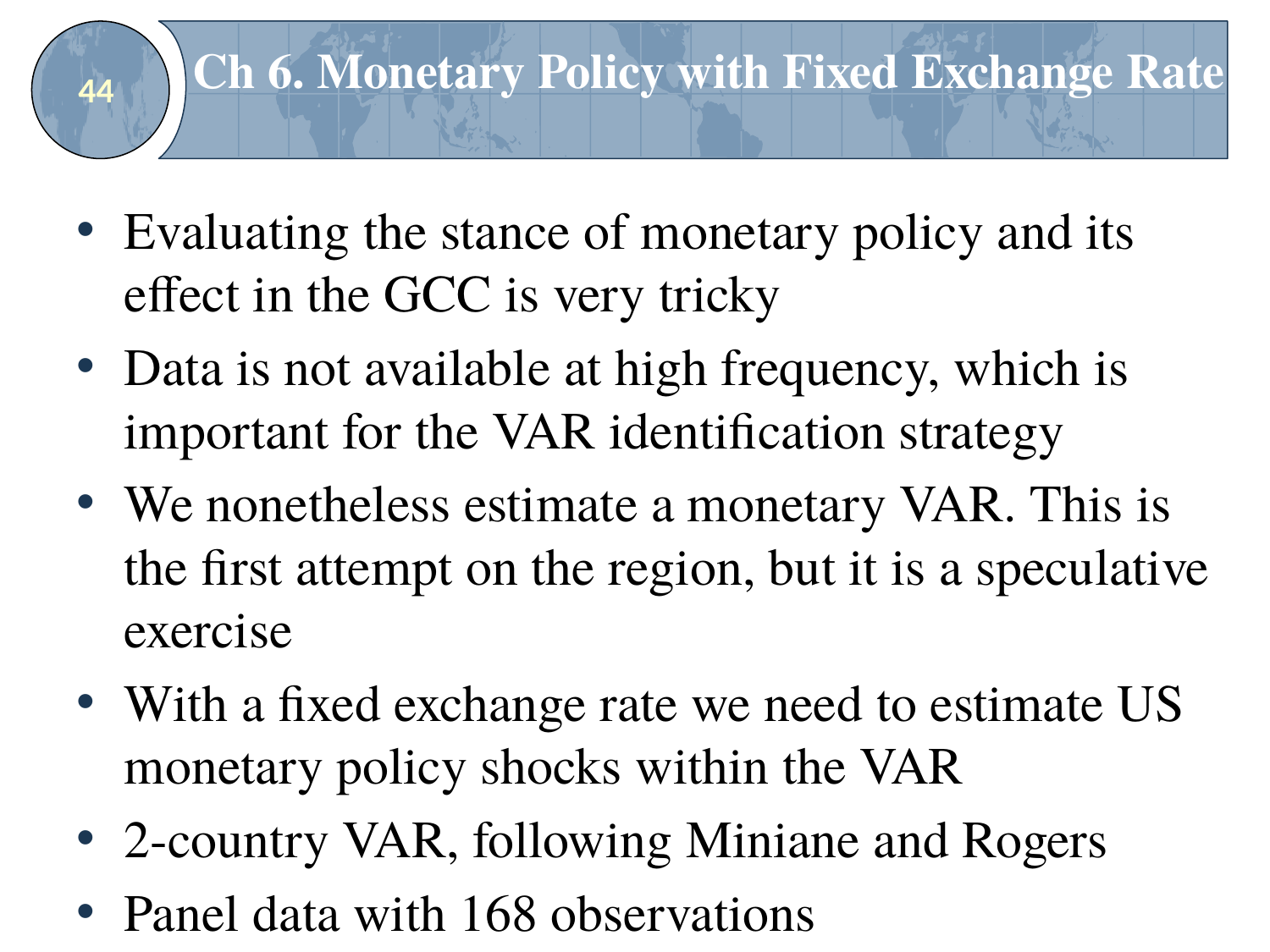

# Ch 6. Monetary Policy with Fixed Exchange Rate
44
Evaluating the stance of monetary policy and its effect in the GCC is very tricky
Data is not available at high frequency, which is important for the VAR identification strategy
We nonetheless estimate a monetary VAR. This is the first attempt on the region, but it is a speculative exercise
With a fixed exchange rate we need to estimate US monetary policy shocks within the VAR
2-country VAR, following Miniane and Rogers
Panel data with 168 observations